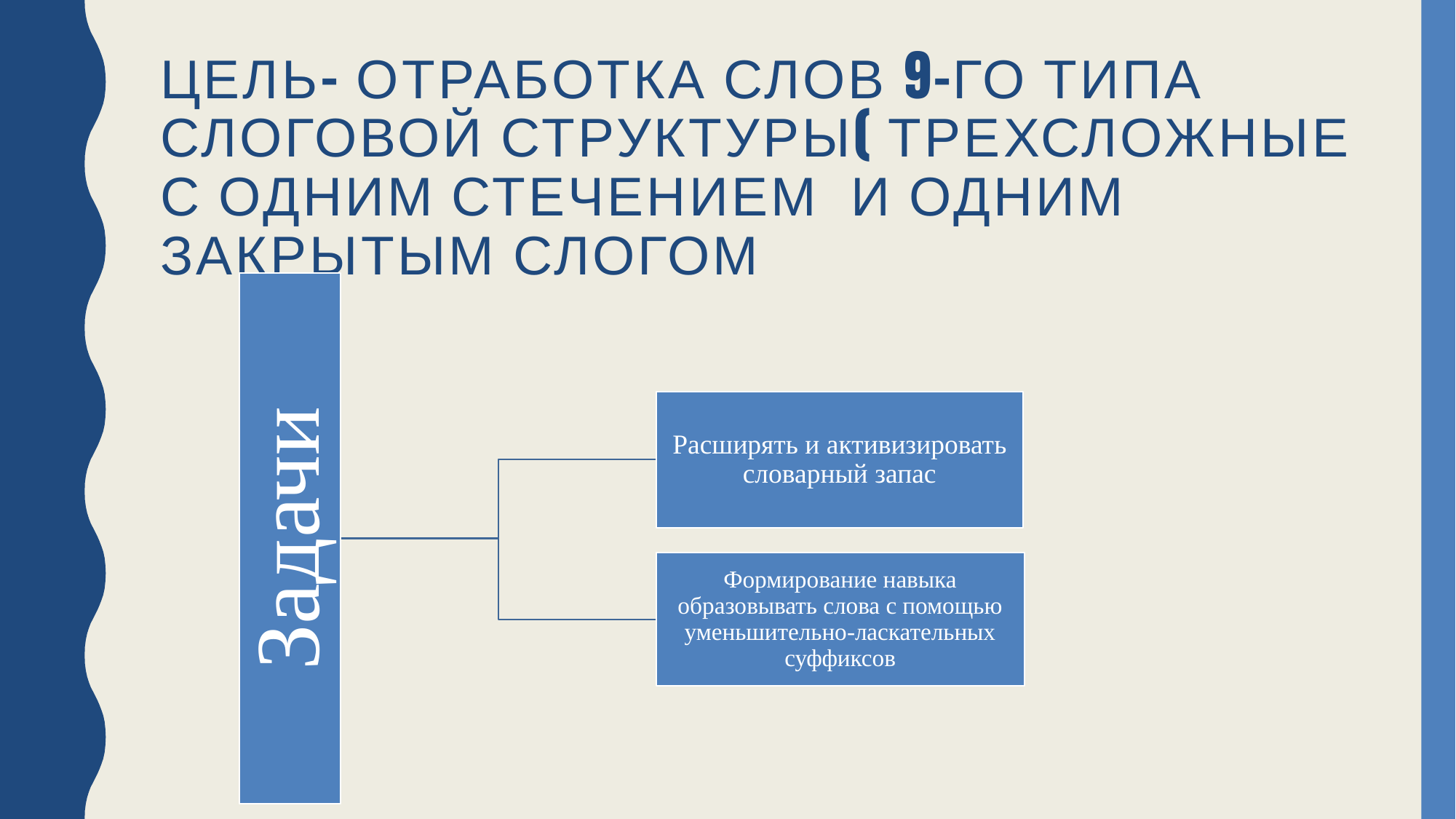

# Цель- отработка слов 9-го типа слоговой структуры( трехсложные с одним стечением  и одним закрытым слогом

Задачи
Расширять и активизировать словарный запас
Формирование навыка образовывать слова с помощью уменьшительно-ласкательных суффиксов